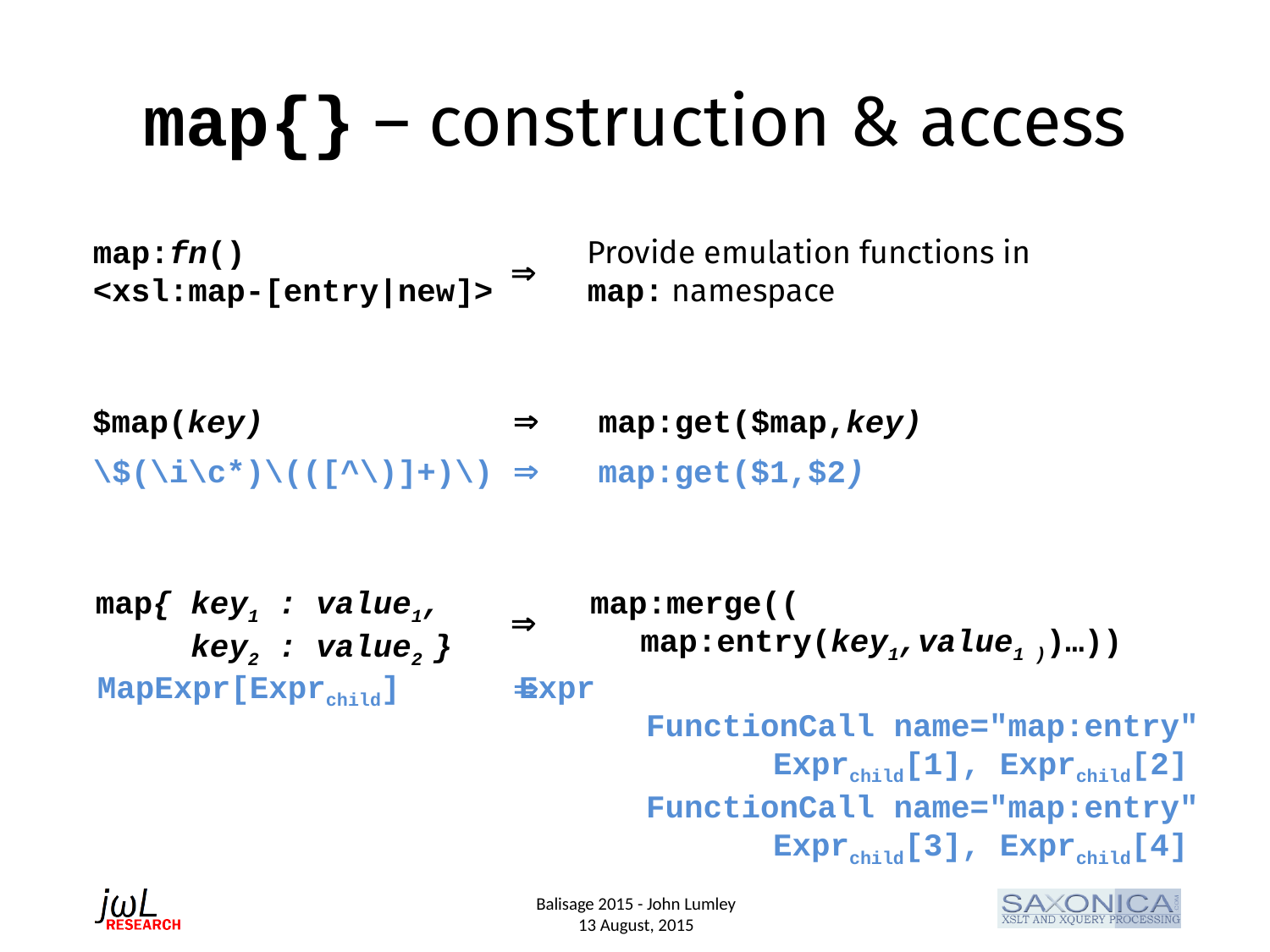

# map{} – construction & access
map:fn()
<xsl:map-[entry|new]>
Provide emulation functions in map: namespace
⇒
⇒
$map(key)
map:get($map,key)
⇒
\$(\i\c*)\(([^\)]+)\)
map:get($1,$2)
map{ key1 : value1,
     key2 : value2 }
map:merge((
	map:entry(key1,value1 ))…))
⇒
MapExpr[Exprchild]

⇒
Expr
	FunctionCall name="map:entry"
		Exprchild[1], Exprchild[2]
	FunctionCall name="map:entry"
		Exprchild[3], Exprchild[4]